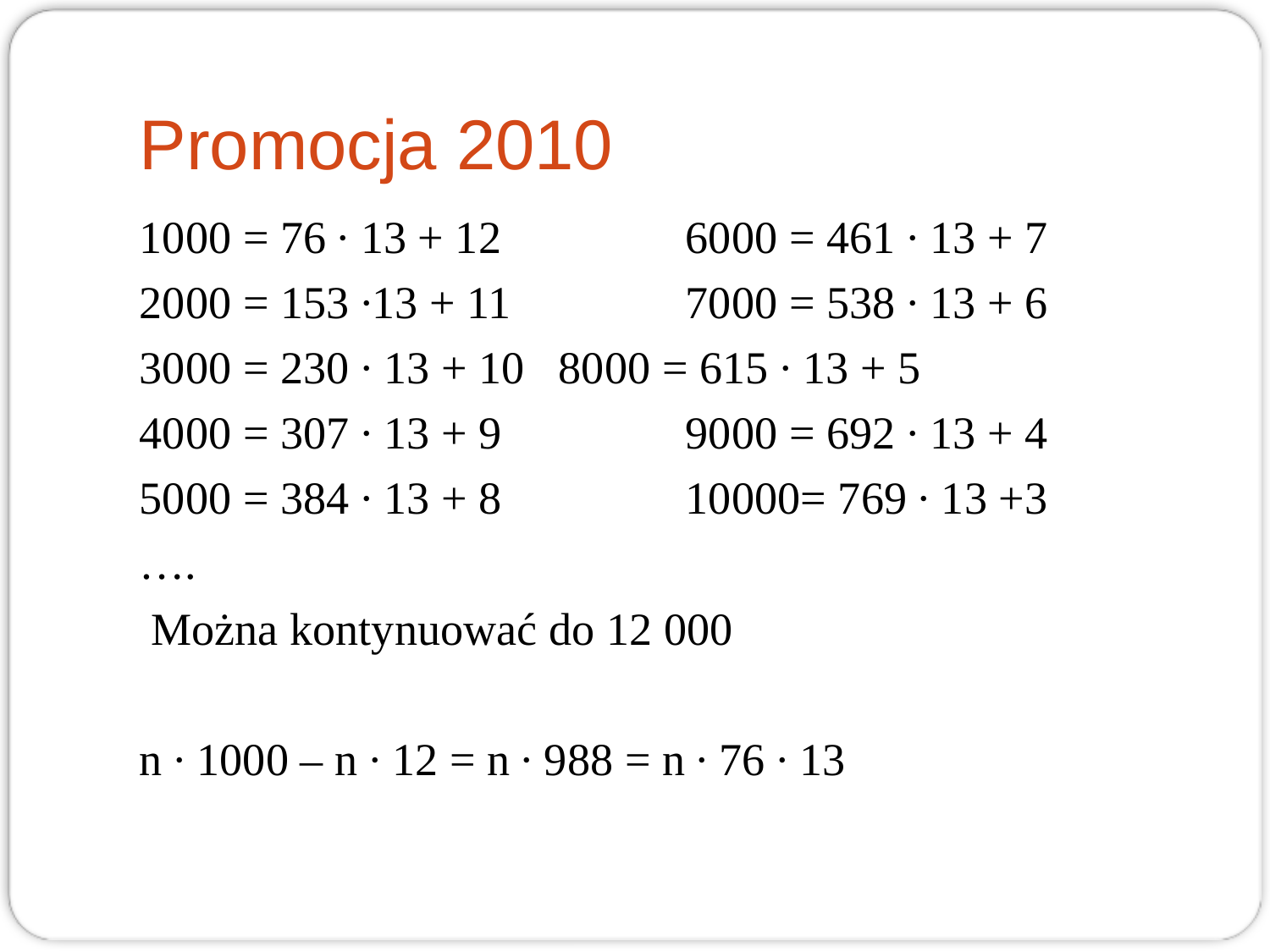

# Promocja 2010
1000 = 76 ∙ 13 + 12		6000 = 461 ∙ 13 + 7
2000 = 153 ∙13 + 11		7000 = 538 ∙ 13 + 6
3000 = 230 ∙ 13 + 10	8000 = 615 ∙ 13 + 5
4000 = 307 ∙ 13 + 9		9000 = 692 ∙ 13 + 4
5000 = 384 ∙ 13 + 8		10000= 769 ∙ 13 +3
….
 Można kontynuować do 12 000

n ∙ 1000 – n ∙ 12 = n ∙ 988 = n ∙ 76 ∙ 13